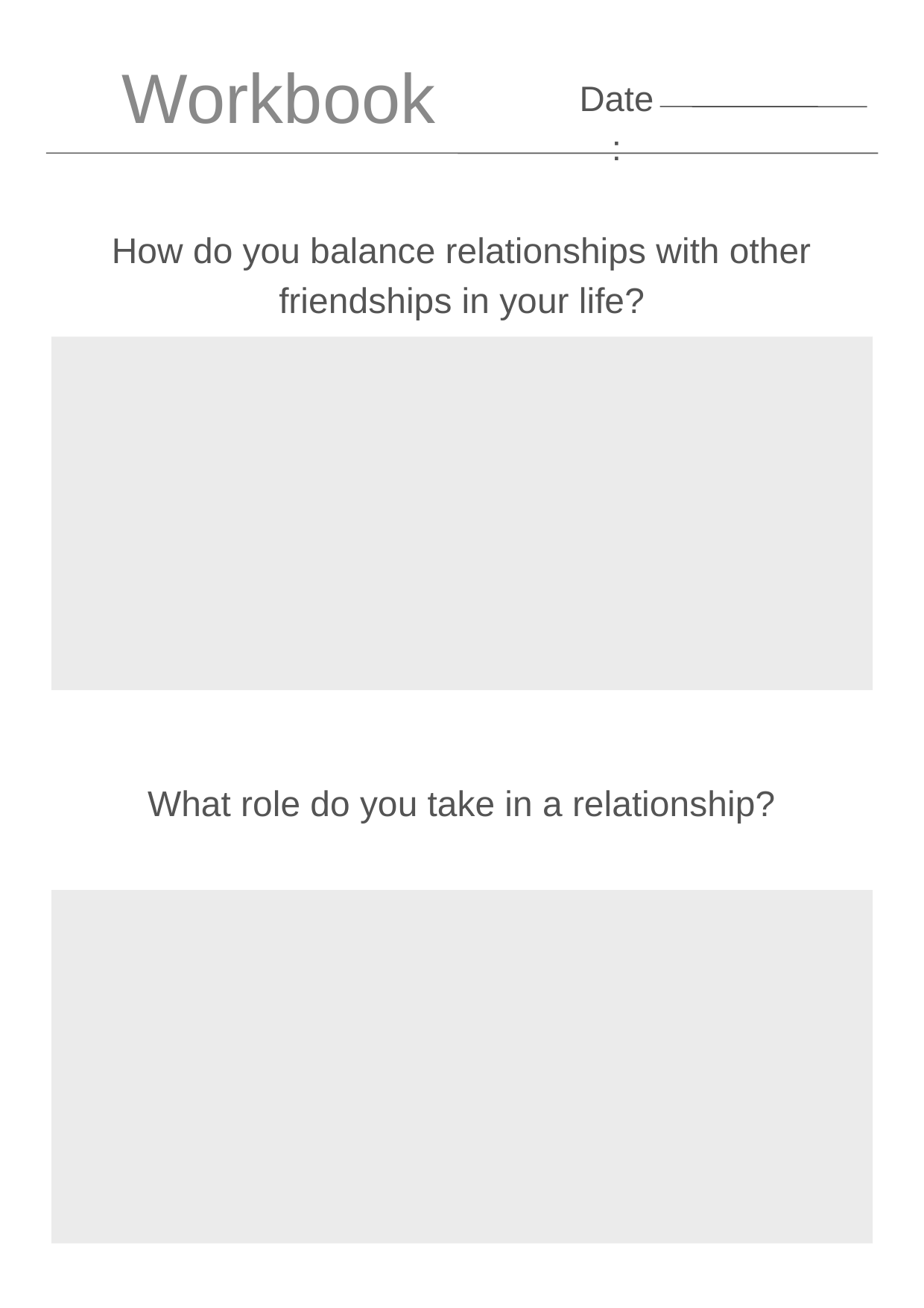

Workbook
Date:

How do you balance relationships with other friendships in your life?

What role do you take in a relationship?